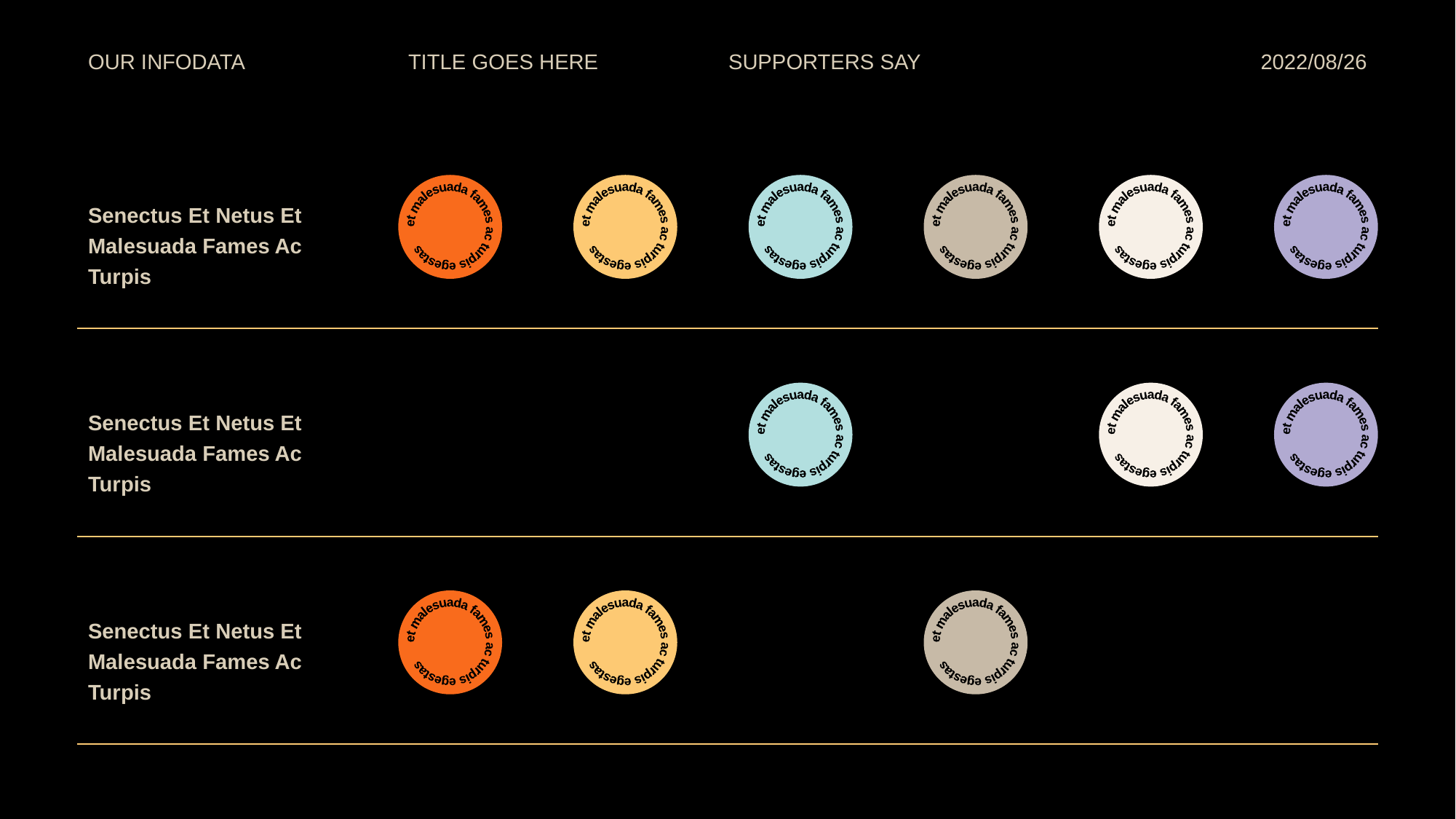

OUR INFODATA
TITLE GOES HERE
SUPPORTERS SAY
2022/08/26

et malesuada fames ac turpis egestas

et malesuada fames ac turpis egestas

et malesuada fames ac turpis egestas

et malesuada fames ac turpis egestas

et malesuada fames ac turpis egestas

et malesuada fames ac turpis egestas
Senectus Et Netus Et Malesuada Fames Ac Turpis

et malesuada fames ac turpis egestas

et malesuada fames ac turpis egestas

et malesuada fames ac turpis egestas
Senectus Et Netus Et Malesuada Fames Ac Turpis

et malesuada fames ac turpis egestas

et malesuada fames ac turpis egestas

et malesuada fames ac turpis egestas
Senectus Et Netus Et Malesuada Fames Ac Turpis